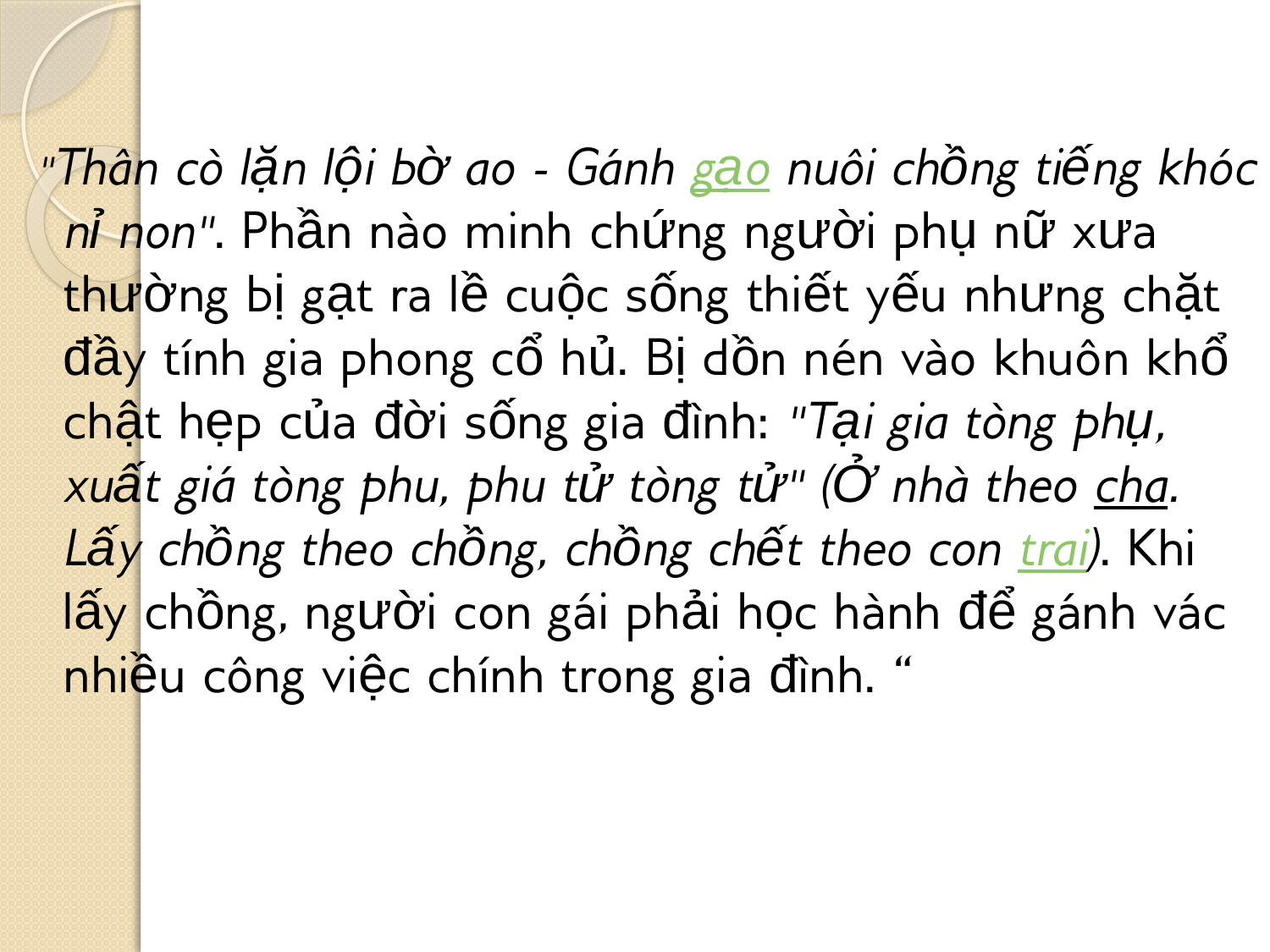

#
 "Thân cò lặn lội bờ ao - Gánh gạo nuôi chồng tiếng khóc nỉ non". Phần nào minh chứng người phụ nữ xưa thường bị gạt ra lề cuộc sống thiết yếu nhưng chặt đầy tính gia phong cổ hủ. Bị dồn nén vào khuôn khổ chật hẹp của đời sống gia đình: "Tại gia tòng phụ, xuất giá tòng phu, phu tử tòng tử" (Ở nhà theo cha. Lấy chồng theo chồng, chồng chết theo con trai). Khi lấy chồng, người con gái phải học hành để gánh vác nhiều công việc chính trong gia đình. “